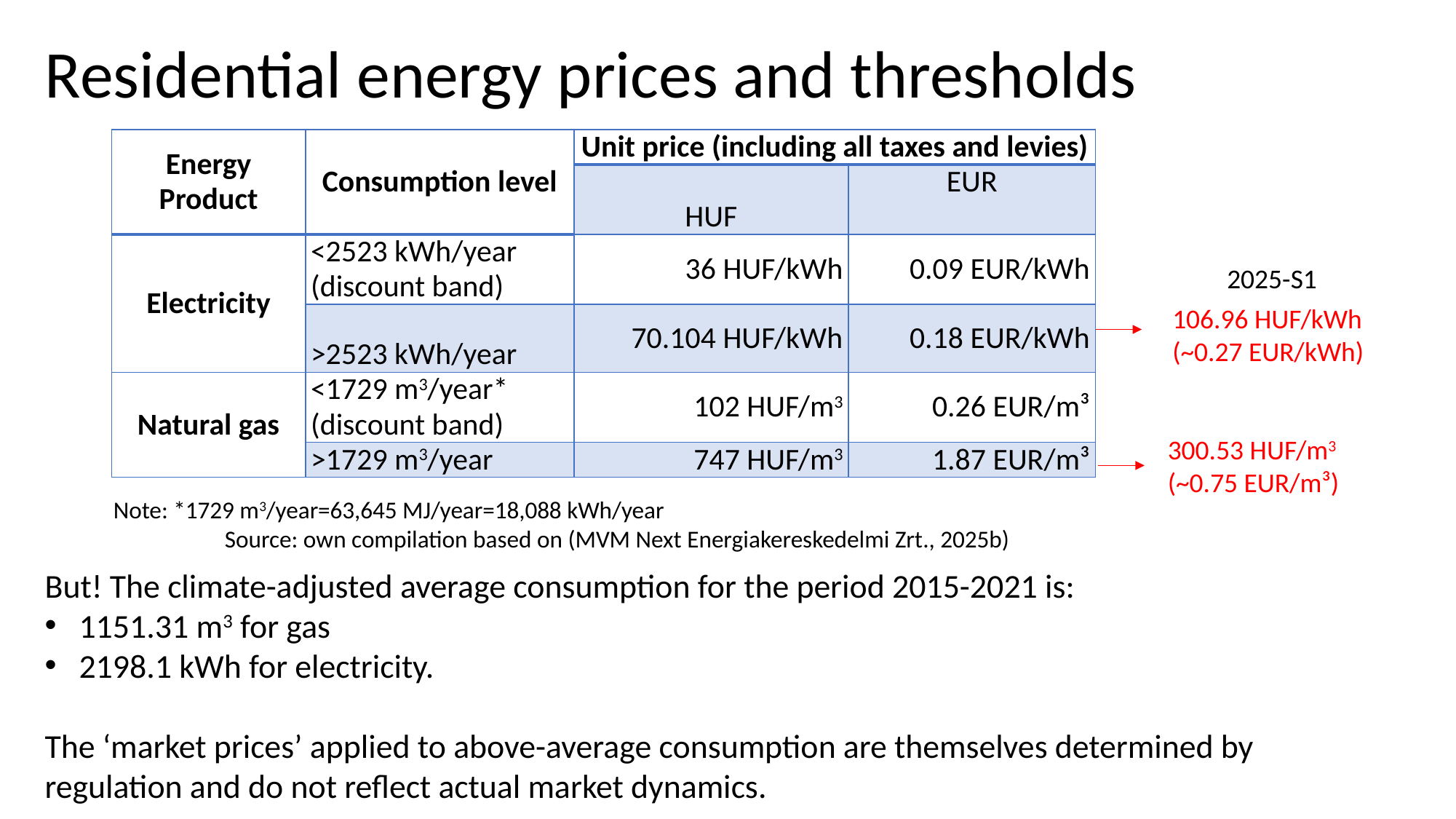

# Residential energy prices and thresholds
| Energy Product | Consumption level | Unit price (including all taxes and levies) |  |
| --- | --- | --- | --- |
|  |  | HUF | EUR |
| Electricity | <2523 kWh/year (discount band) | 36 HUF/kWh | 0.09 EUR/kWh |
|  | >2523 kWh/year | 70.104 HUF/kWh | 0.18 EUR/kWh |
| Natural gas | <1729 m3/year\* (discount band) | 102 HUF/m3 | 0.26 EUR/m³ |
|  | >1729 m3/year | 747 HUF/m3 | 1.87 EUR/m³ |
2025-S1
106.96 HUF/kWh (~0.27 EUR/kWh)
300.53 HUF/m3 (~0.75 EUR/m³)
Note: *1729 m3/year=63,645 MJ/year=18,088 kWh/year
Source: own compilation based on (MVM Next Energiakereskedelmi Zrt., 2025b)
But! The climate-adjusted average consumption for the period 2015-2021 is:
1151.31 m3 for gas
2198.1 kWh for electricity.

The ‘market prices’ applied to above-average consumption are themselves determined by regulation and do not reflect actual market dynamics.